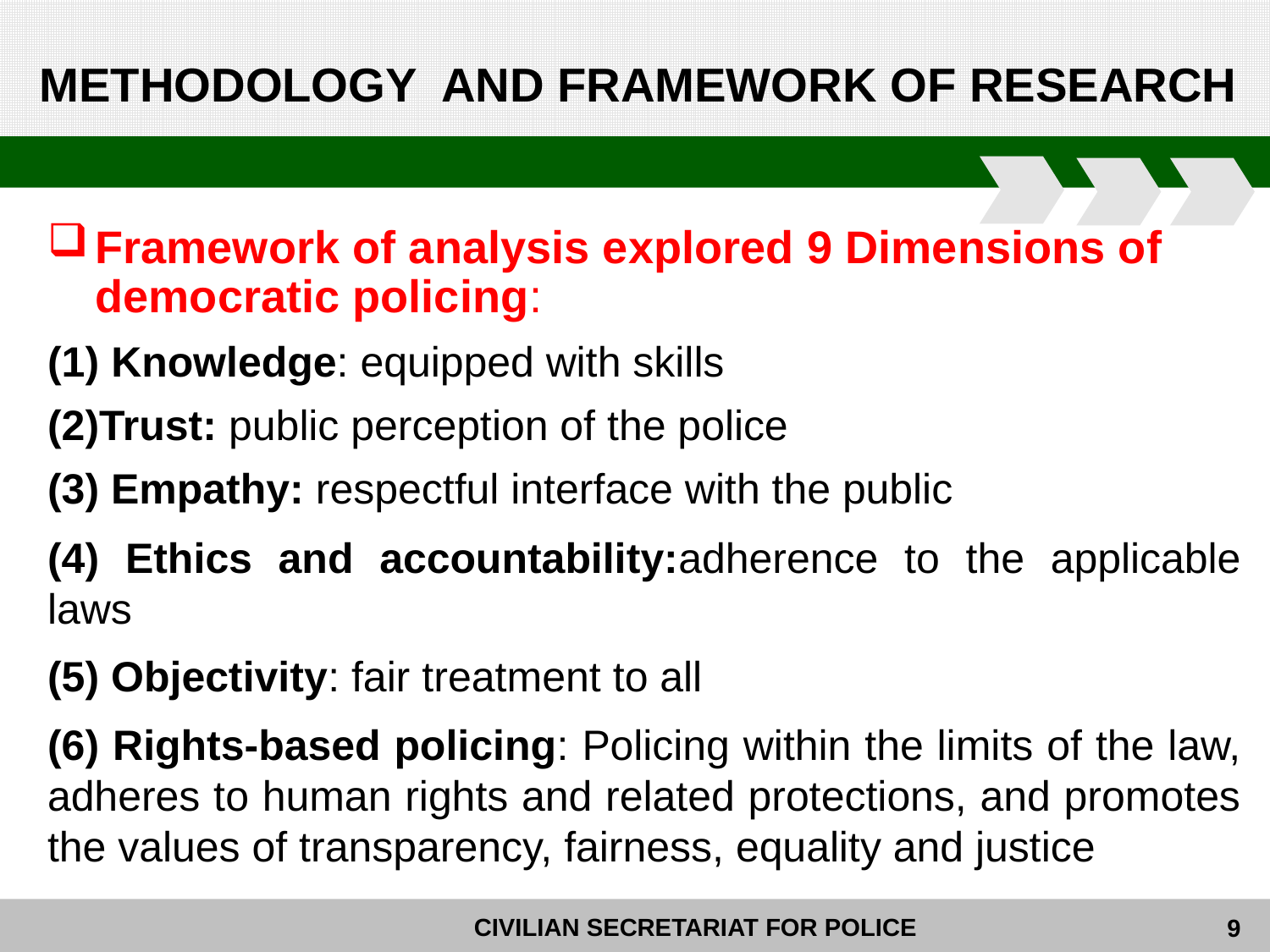

METHODOLOGY  AND FRAMEWORK OF RESEARCH
Framework of analysis explored 9 Dimensions of democratic policing:
(1) Knowledge: equipped with skills
(2)Trust: public perception of the police
(3) Empathy: respectful interface with the public
(4) Ethics and accountability:adherence to the applicable laws
(5) Objectivity: fair treatment to all
(6) Rights-based policing: Policing within the limits of the law, adheres to human rights and related protections, and promotes the values of transparency, fairness, equality and justice

9